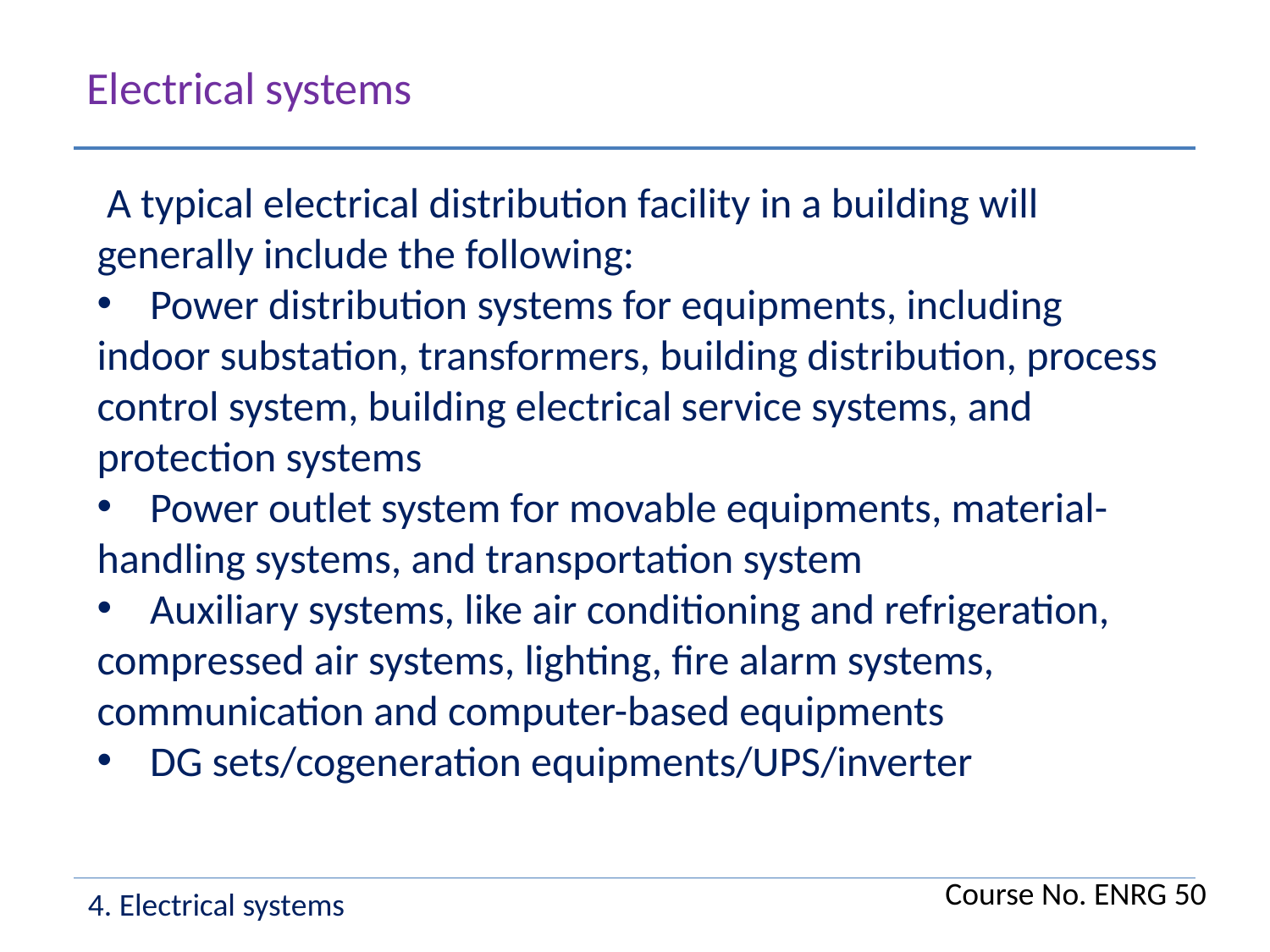

Electrical systems
 A typical electrical distribution facility in a building will generally include the following:
    Power distribution systems for equipments, including indoor substation, transformers, building distribution, process control system, building electrical service systems, and protection systems
    Power outlet system for movable equipments, material-handling systems, and transportation system
    Auxiliary systems, like air conditioning and refrigeration, compressed air systems, lighting, fire alarm systems, communication and computer-based equipments
    DG sets/cogeneration equipments/UPS/inverter
Course No. ENRG 50
4. Electrical systems